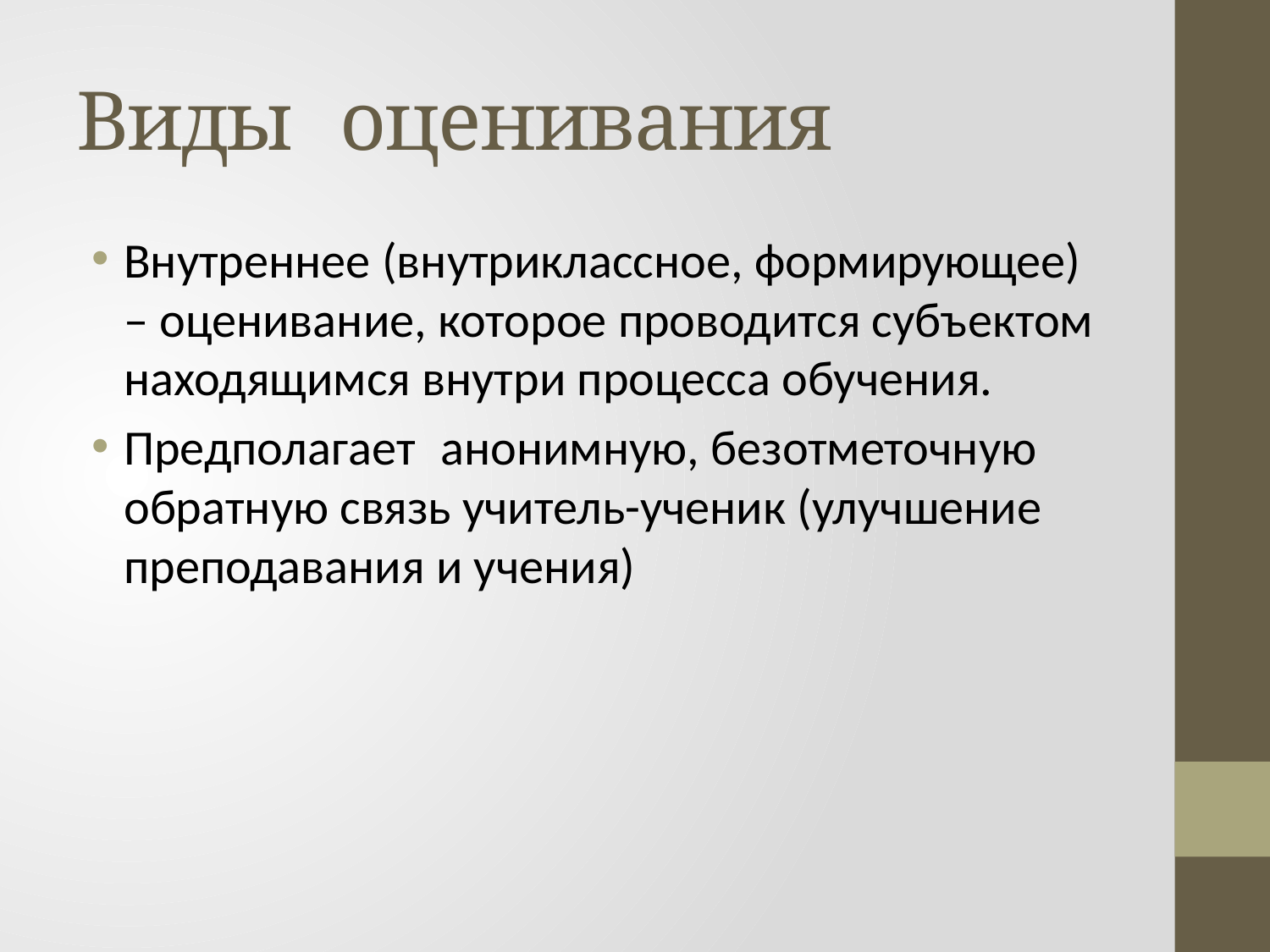

# Виды   оценивания
Внутреннее (внутриклассное, формирующее) – оценивание, которое проводится субъектом находящимся внутри процесса обучения.
Предполагает  анонимную, безотметочную обратную связь учитель-ученик (улучшение преподавания и учения)